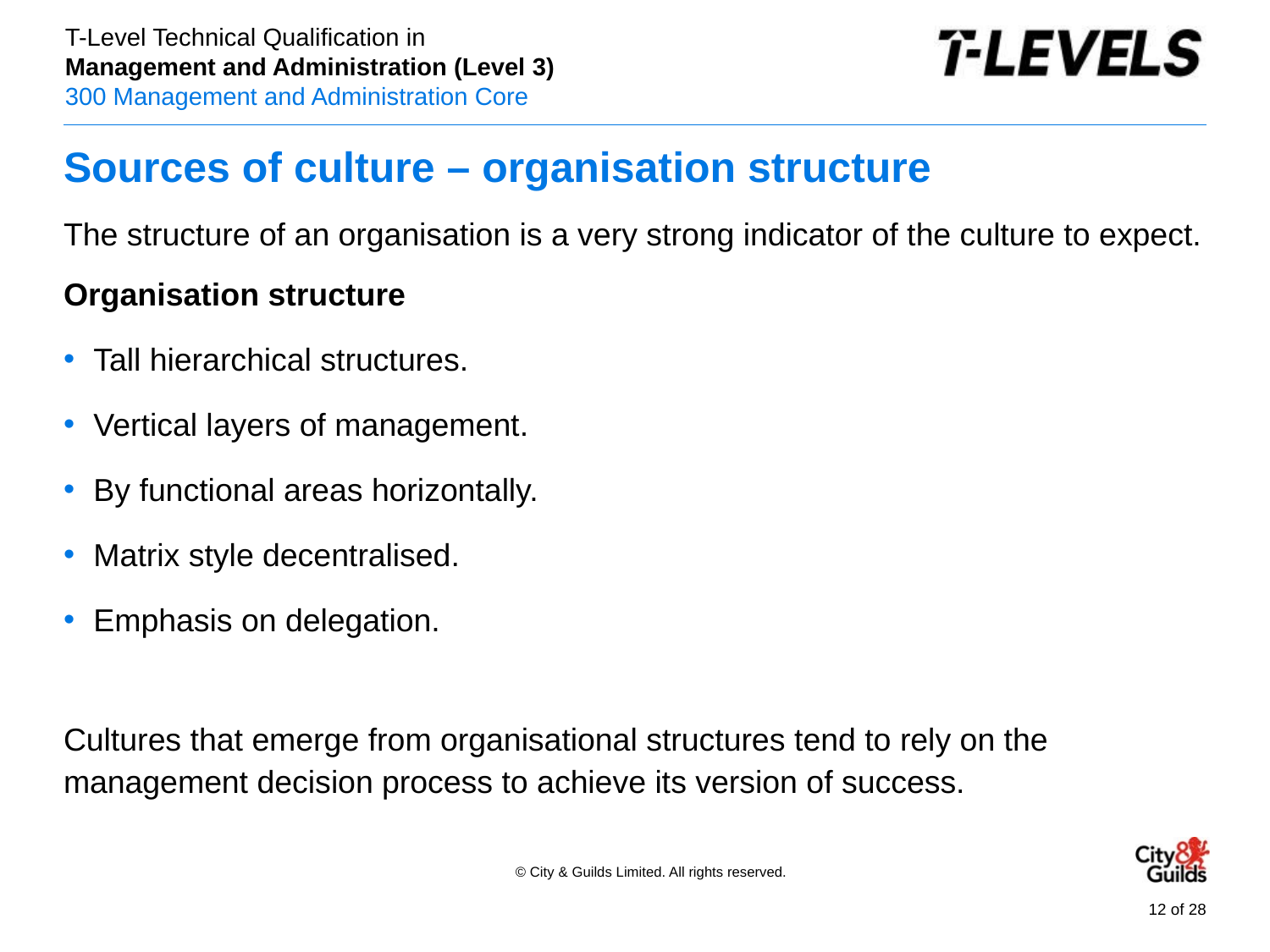

# Sources of culture – organisation structure
The structure of an organisation is a very strong indicator of the culture to expect.
Organisation structure
Tall hierarchical structures.
Vertical layers of management.
By functional areas horizontally.
Matrix style decentralised.
Emphasis on delegation.

Cultures that emerge from organisational structures tend to rely on the management decision process to achieve its version of success.